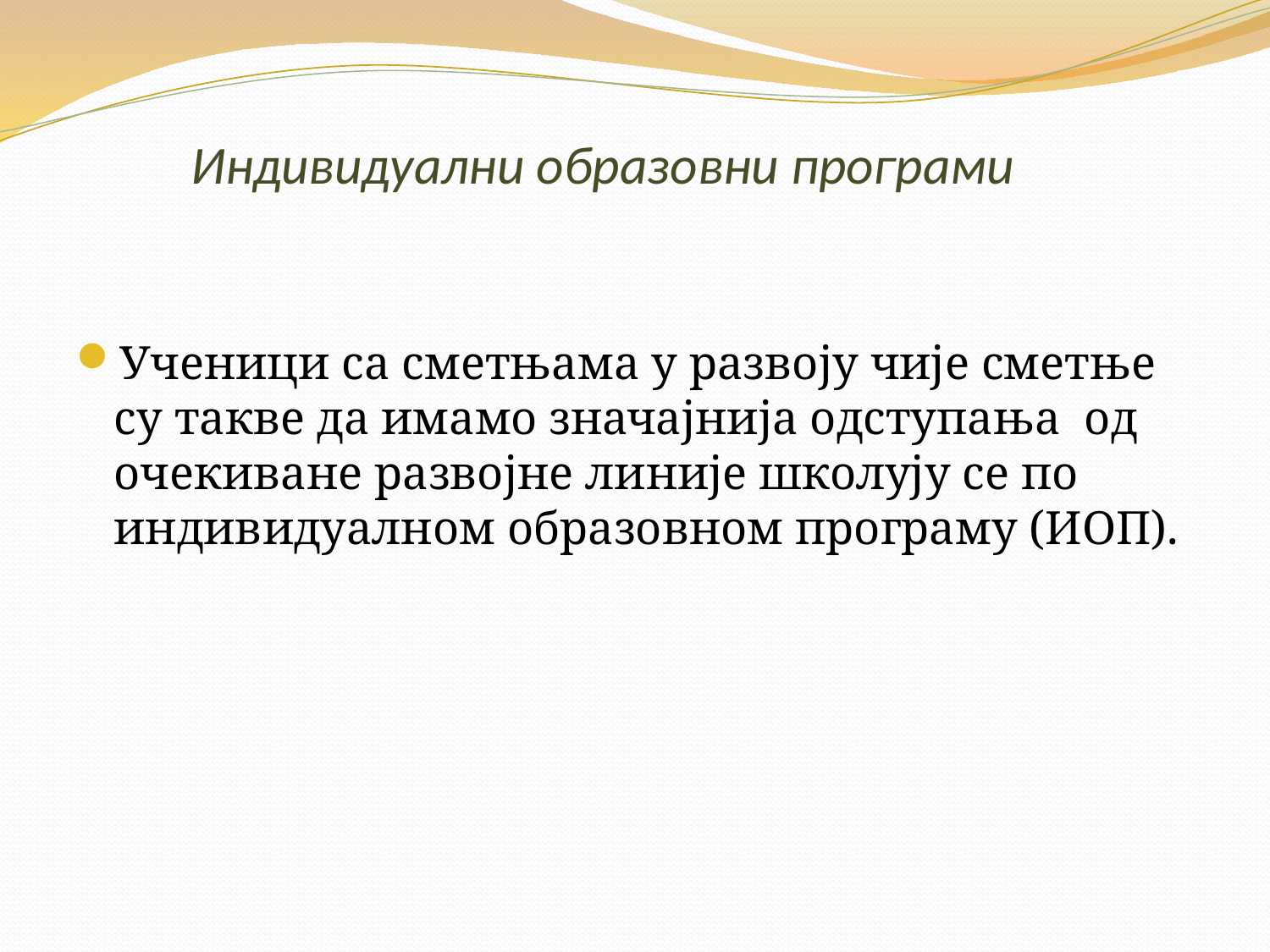

# Индивидуални образовни програми
Ученици са сметњама у развоју чије сметње су такве да имамо значајнија одступања  од очекиване развојне линије школују се по индивидуалном образовном програму (ИОП).